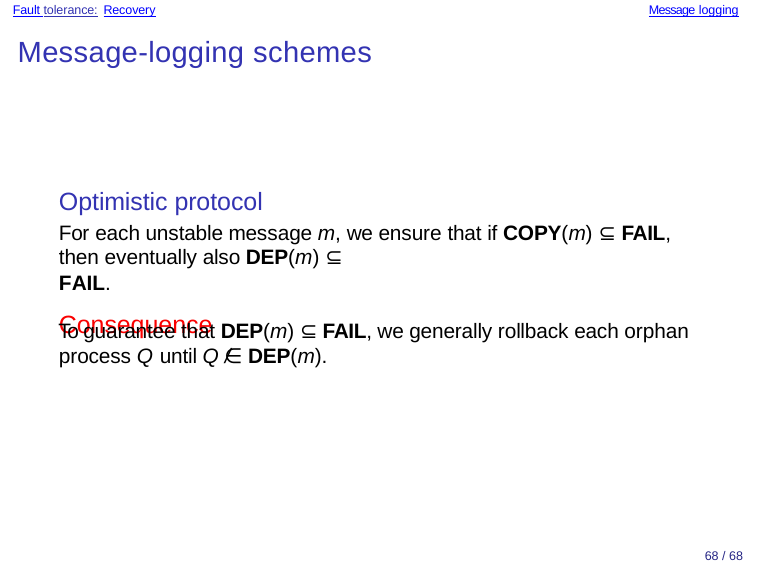

Fault tolerance: Recovery
Message logging
Message-logging schemes
Optimistic protocol
For each unstable message m, we ensure that if COPY(m) ⊆ FAIL,
then eventually also DEP(m) ⊆ FAIL.
Consequence
To guarantee that DEP(m) ⊆ FAIL, we generally rollback each orphan  process Q until Q /∈ DEP(m).
68 / 68